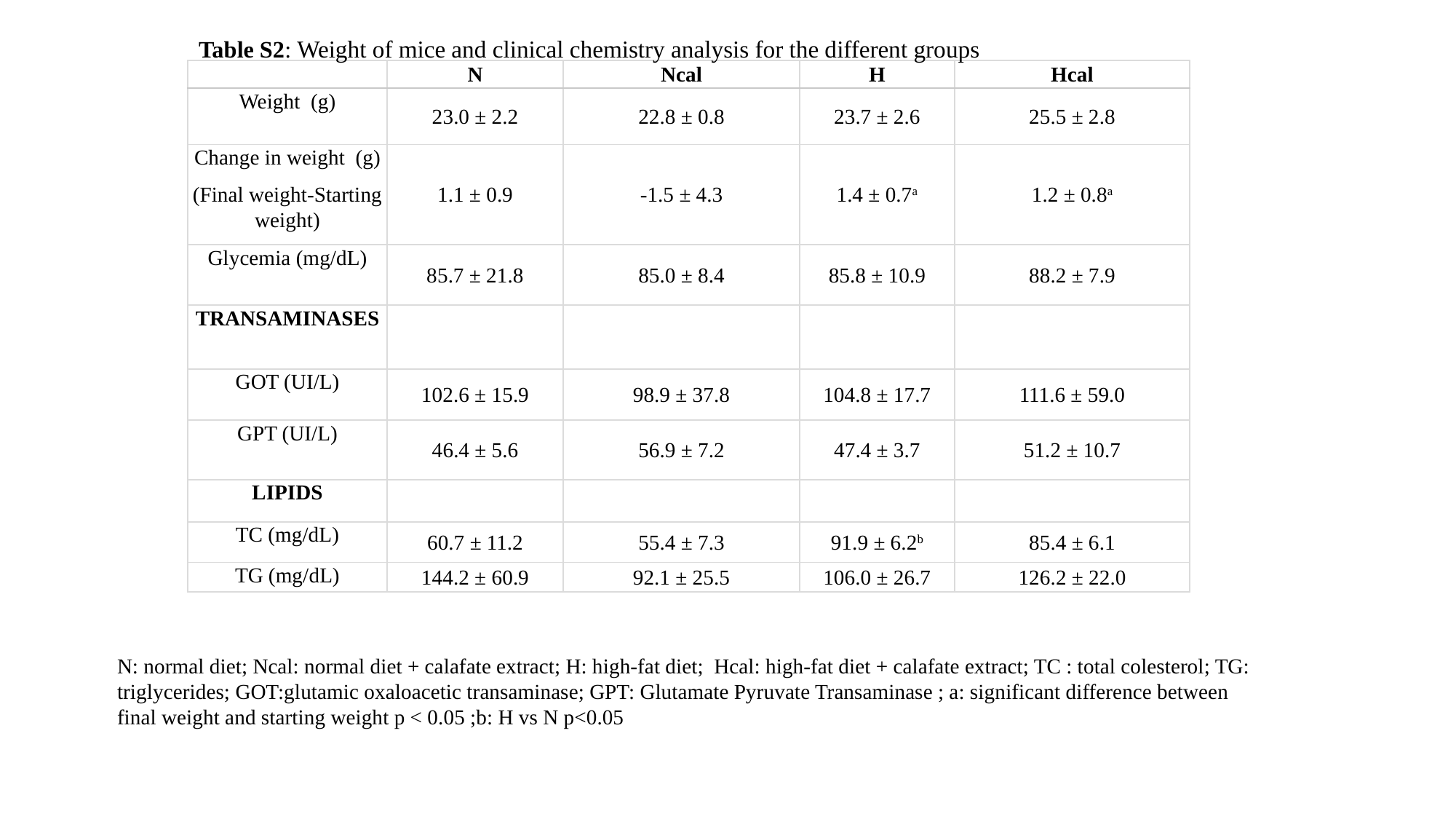

Table S2: Weight of mice and clinical chemistry analysis for the different groups
|  | N | Ncal | H | Hcal |
| --- | --- | --- | --- | --- |
| Weight (g) | 23.0 ± 2.2 | 22.8 ± 0.8 | 23.7 ± 2.6 | 25.5 ± 2.8 |
| Change in weight (g) (Final weight-Starting weight) | 1.1 ± 0.9 | -1.5 ± 4.3 | 1.4 ± 0.7a | 1.2 ± 0.8a |
| Glycemia (mg/dL) | 85.7 ± 21.8 | 85.0 ± 8.4 | 85.8 ± 10.9 | 88.2 ± 7.9 |
| TRANSAMINASES |  |  |  |  |
| GOT (UI/L) | 102.6 ± 15.9 | 98.9 ± 37.8 | 104.8 ± 17.7 | 111.6 ± 59.0 |
| GPT (UI/L) | 46.4 ± 5.6 | 56.9 ± 7.2 | 47.4 ± 3.7 | 51.2 ± 10.7 |
| LIPIDS |  |  |  |  |
| TC (mg/dL) | 60.7 ± 11.2 | 55.4 ± 7.3 | 91.9 ± 6.2b | 85.4 ± 6.1 |
| TG (mg/dL) | 144.2 ± 60.9 | 92.1 ± 25.5 | 106.0 ± 26.7 | 126.2 ± 22.0 |
N: normal diet; Ncal: normal diet + calafate extract; H: high-fat diet;  Hcal: high-fat diet + calafate extract; TC : total colesterol; TG: triglycerides; GOT:glutamic oxaloacetic transaminase; GPT: Glutamate Pyruvate Transaminase ; a: significant difference between final weight and starting weight p < 0.05 ;b: H vs N p<0.05